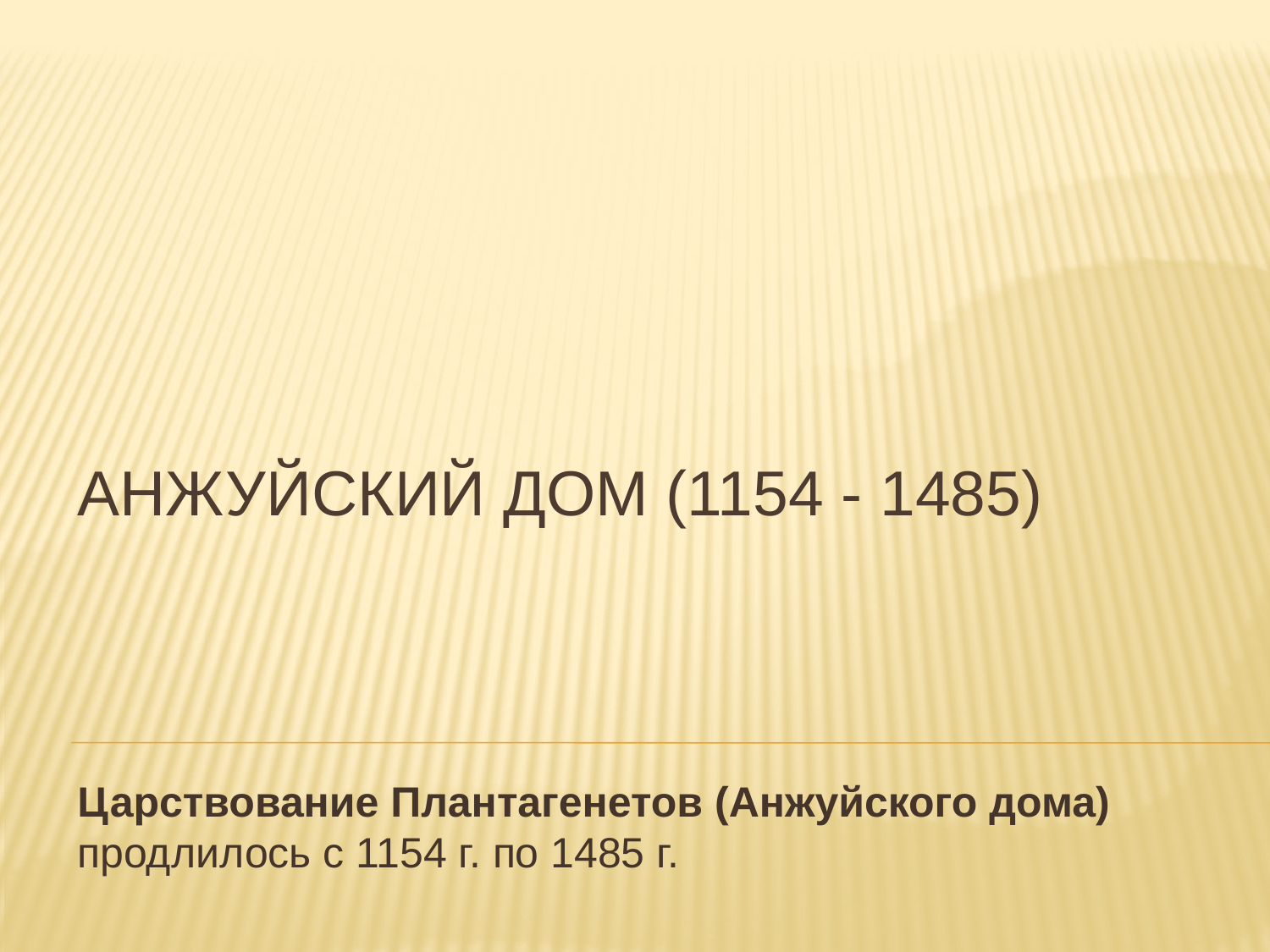

# Анжуйский дом (1154 - 1485)
Царствование Плантагенетов (Анжуйского дома) продлилось с 1154 г. по 1485 г.